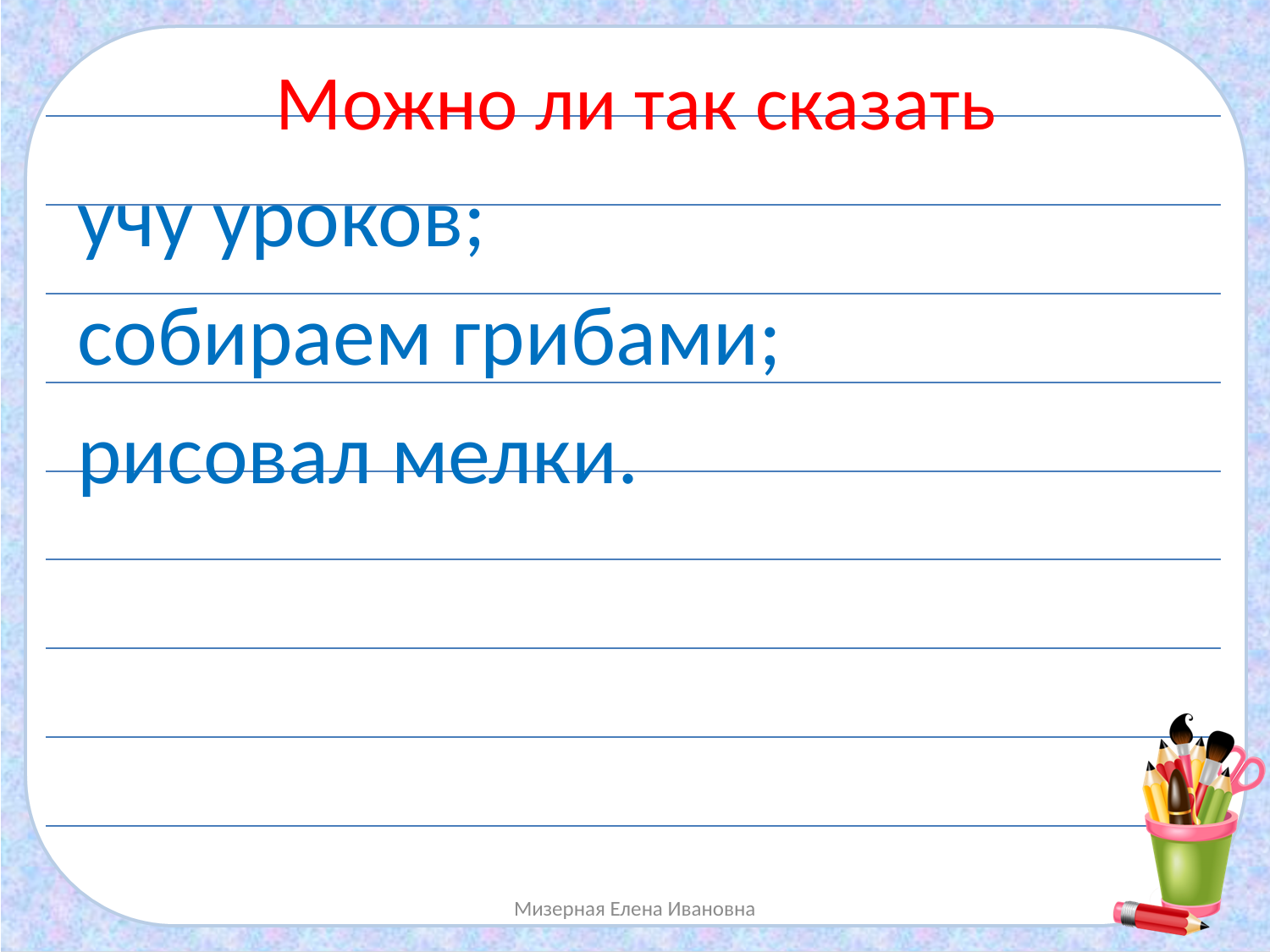

Можно ли так сказать
учу уроков;
собираем грибами;
рисовал мелки.
Мизерная Елена Ивановна